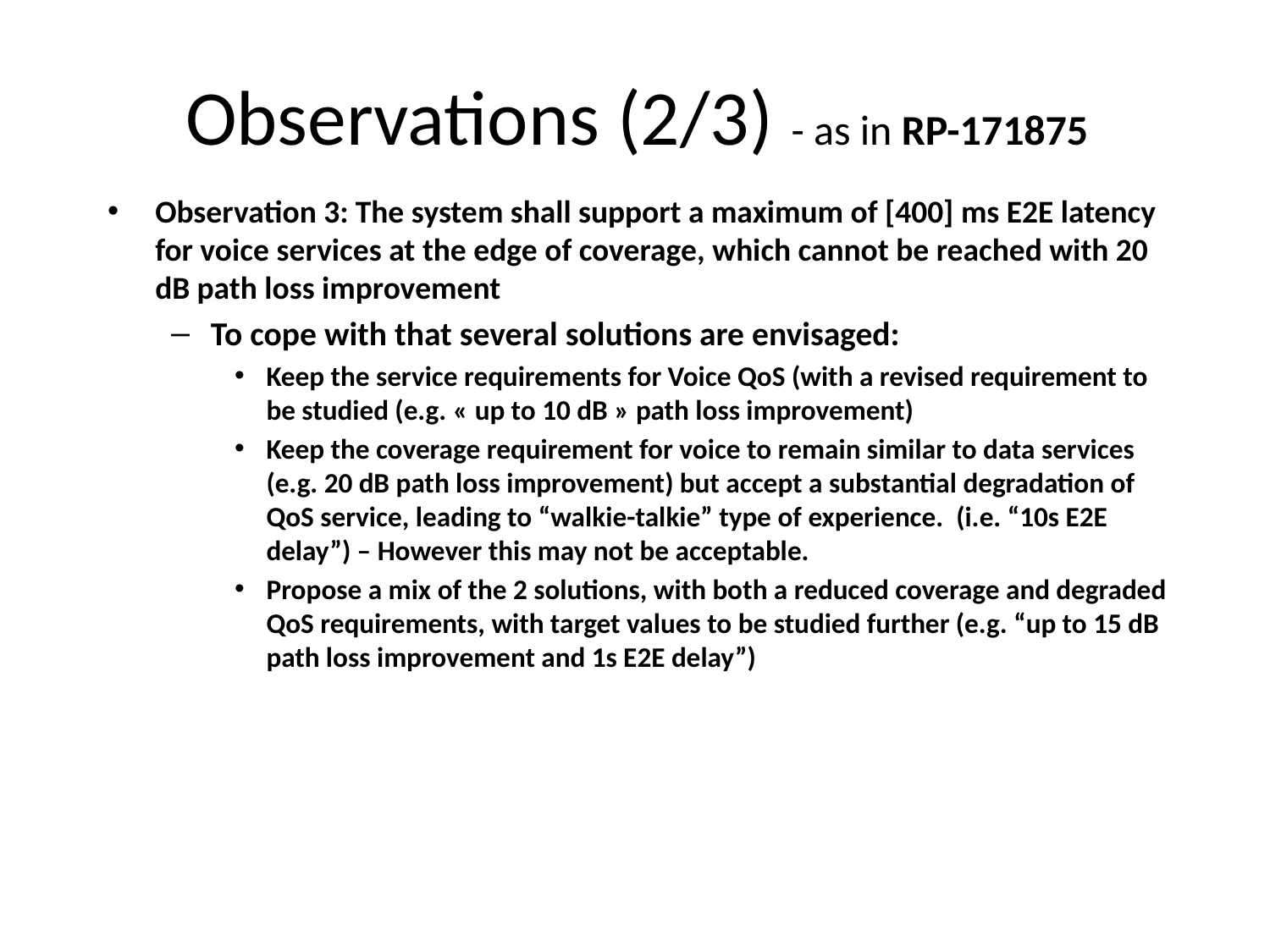

# Observations (2/3) - as in RP-171875
Observation 3: The system shall support a maximum of [400] ms E2E latency for voice services at the edge of coverage, which cannot be reached with 20 dB path loss improvement
To cope with that several solutions are envisaged:
Keep the service requirements for Voice QoS (with a revised requirement to be studied (e.g. « up to 10 dB » path loss improvement)
Keep the coverage requirement for voice to remain similar to data services (e.g. 20 dB path loss improvement) but accept a substantial degradation of QoS service, leading to “walkie-talkie” type of experience.  (i.e. “10s E2E delay”) – However this may not be acceptable.
Propose a mix of the 2 solutions, with both a reduced coverage and degraded QoS requirements, with target values to be studied further (e.g. “up to 15 dB path loss improvement and 1s E2E delay”)